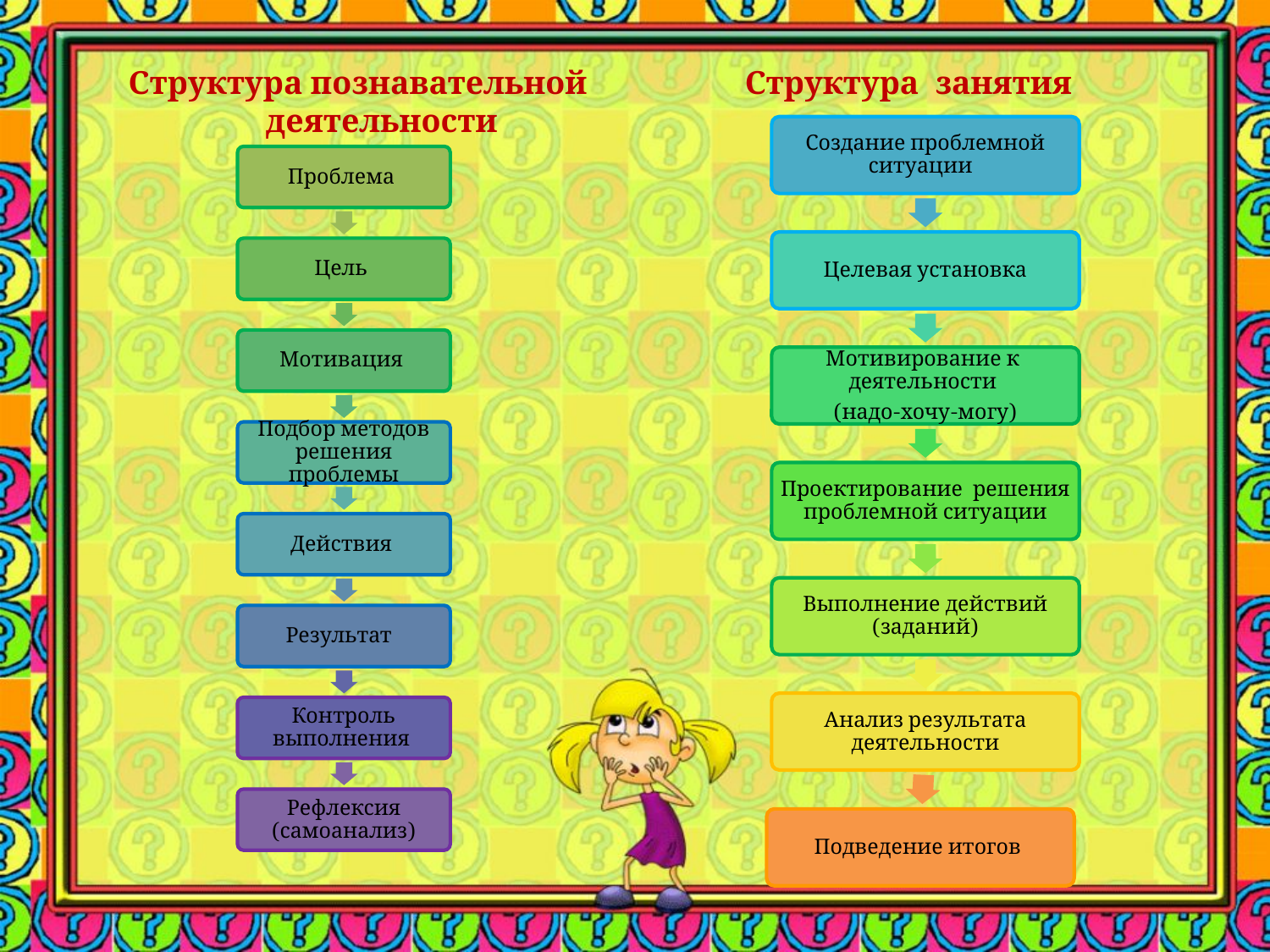

#
 Структура познавательной  деятельности
Структура  занятия
Создание проблемной ситуации

Целевая установка

Мотивирование к  деятельности
(надо-хочу-могу)

Проектирование  решения проблемной ситуации

Выполнение действий (заданий)

Анализ результата деятельности

Подведение итогов
Проблема

Цель

Мотивация

Подбор методов решения проблемы

Действия

Результат

Контроль выполнения

Рефлексия (самоанализ)